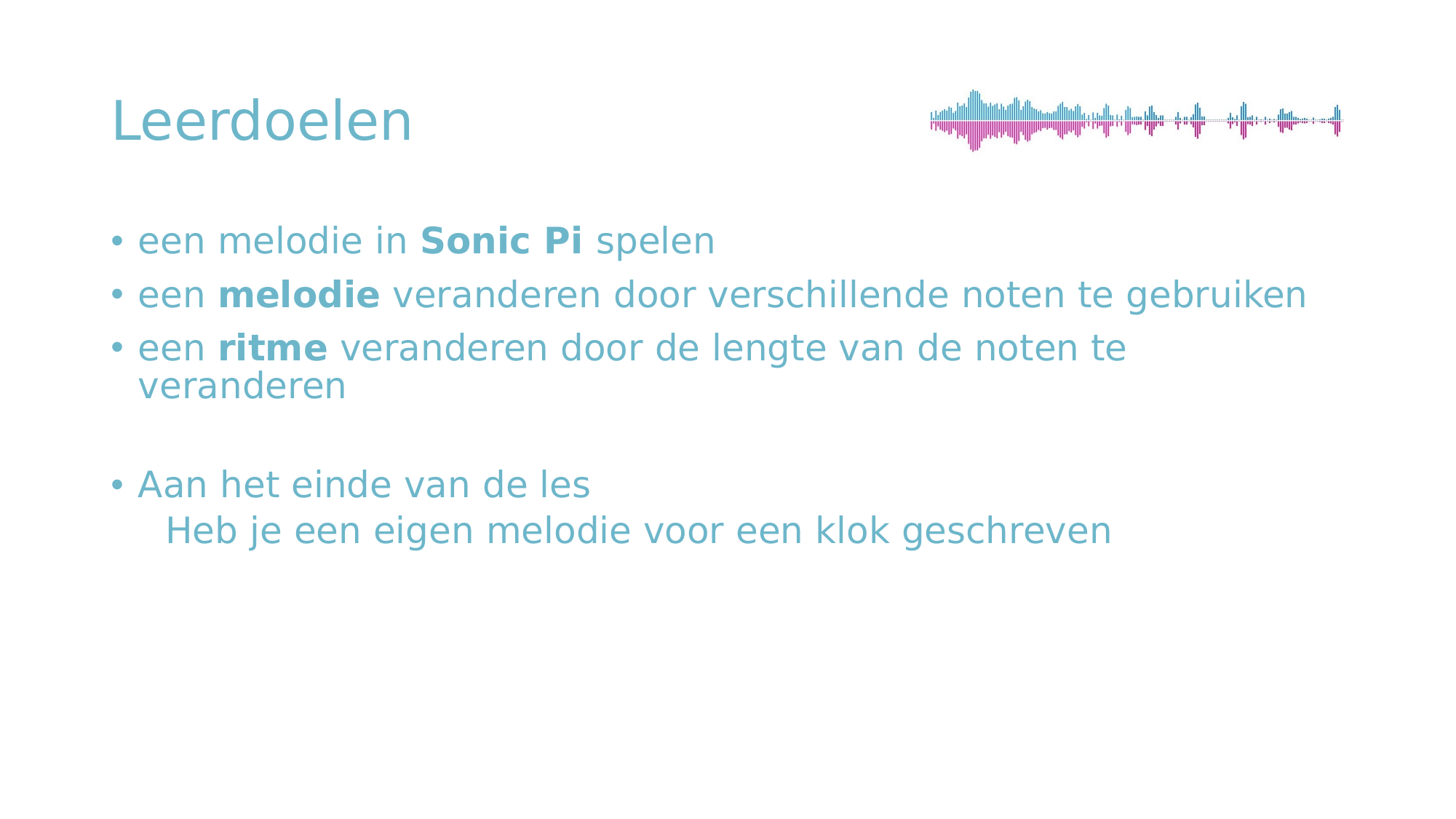

# Leerdoelen
een melodie in Sonic Pi spelen
een melodie veranderen door verschillende noten te gebruiken
een ritme veranderen door de lengte van de noten te veranderen

Aan het einde van de les
Heb je een eigen melodie voor een klok geschreven